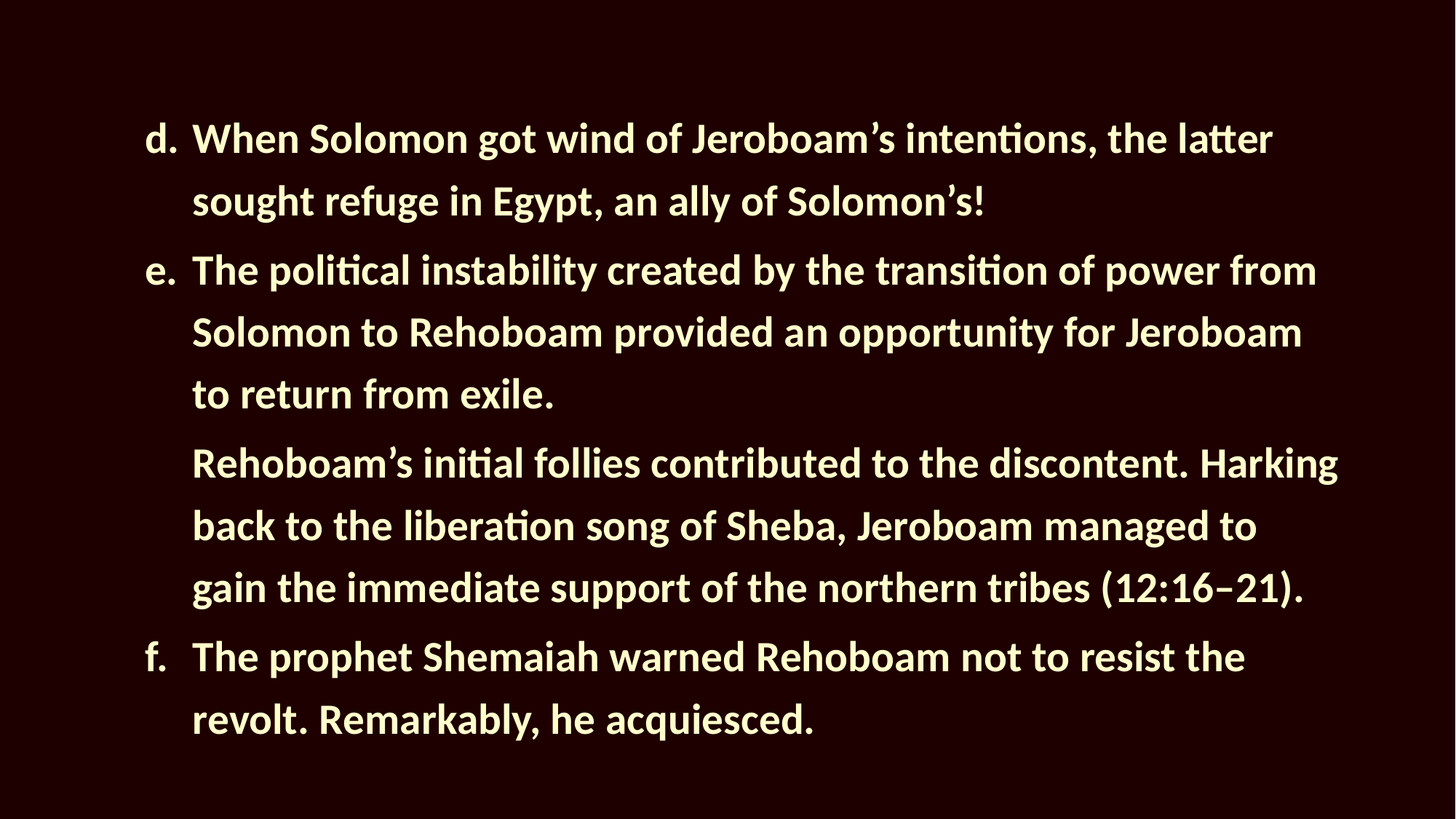

When Solomon got wind of Jeroboam’s intentions, the latter sought refuge in Egypt, an ally of Solomon’s!
The political instability created by the transition of power from Solomon to Rehoboam provided an opportunity for Jeroboam to return from exile.
Rehoboam’s initial follies contributed to the discontent. Harking back to the liberation song of Sheba, Jeroboam managed to gain the immediate support of the northern tribes (12:16–21).
f.	The prophet Shemaiah warned Rehoboam not to resist the revolt. Remarkably, he acquiesced.